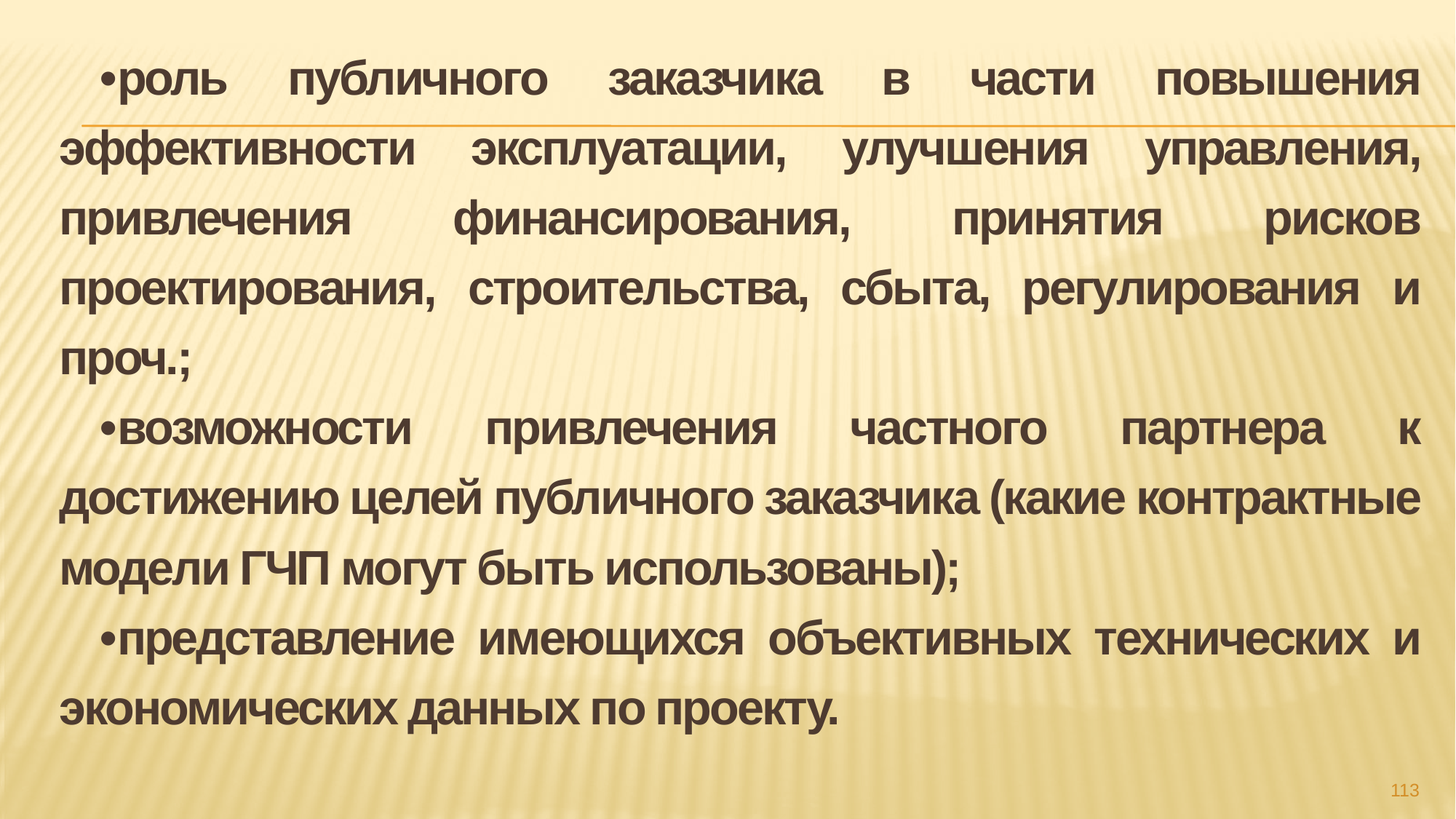

•роль публичного заказчика в части повышения эффективности эксплуатации, улучшения управления, привлечения финансирования, принятия рисков проектирования, строительства, сбыта, регулирования и проч.;
•возможности привлечения частного партнера к достижению целей публичного заказчика (какие контрактные модели ГЧП могут быть использованы);
•представление имеющихся объективных технических и экономических данных по проекту.
#
113